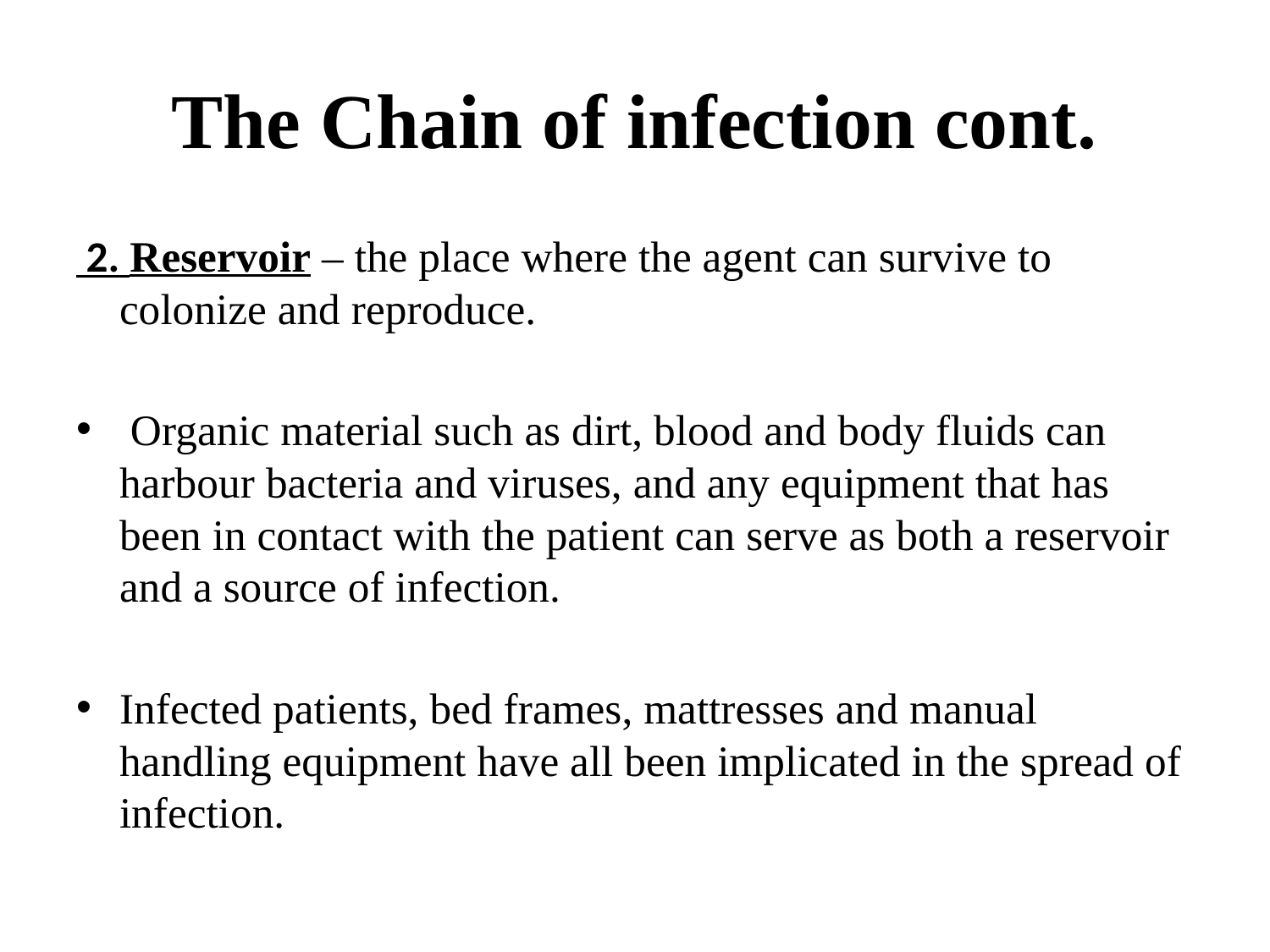

# The Chain of infection cont.
 2. Reservoir – the place where the agent can survive to colonize and reproduce.

 Organic material such as dirt, blood and body fluids can harbour bacteria and viruses, and any equipment that has been in contact with the patient can serve as both a reservoir and a source of infection.

Infected patients, bed frames, mattresses and manual handling equipment have all been implicated in the spread of infection.